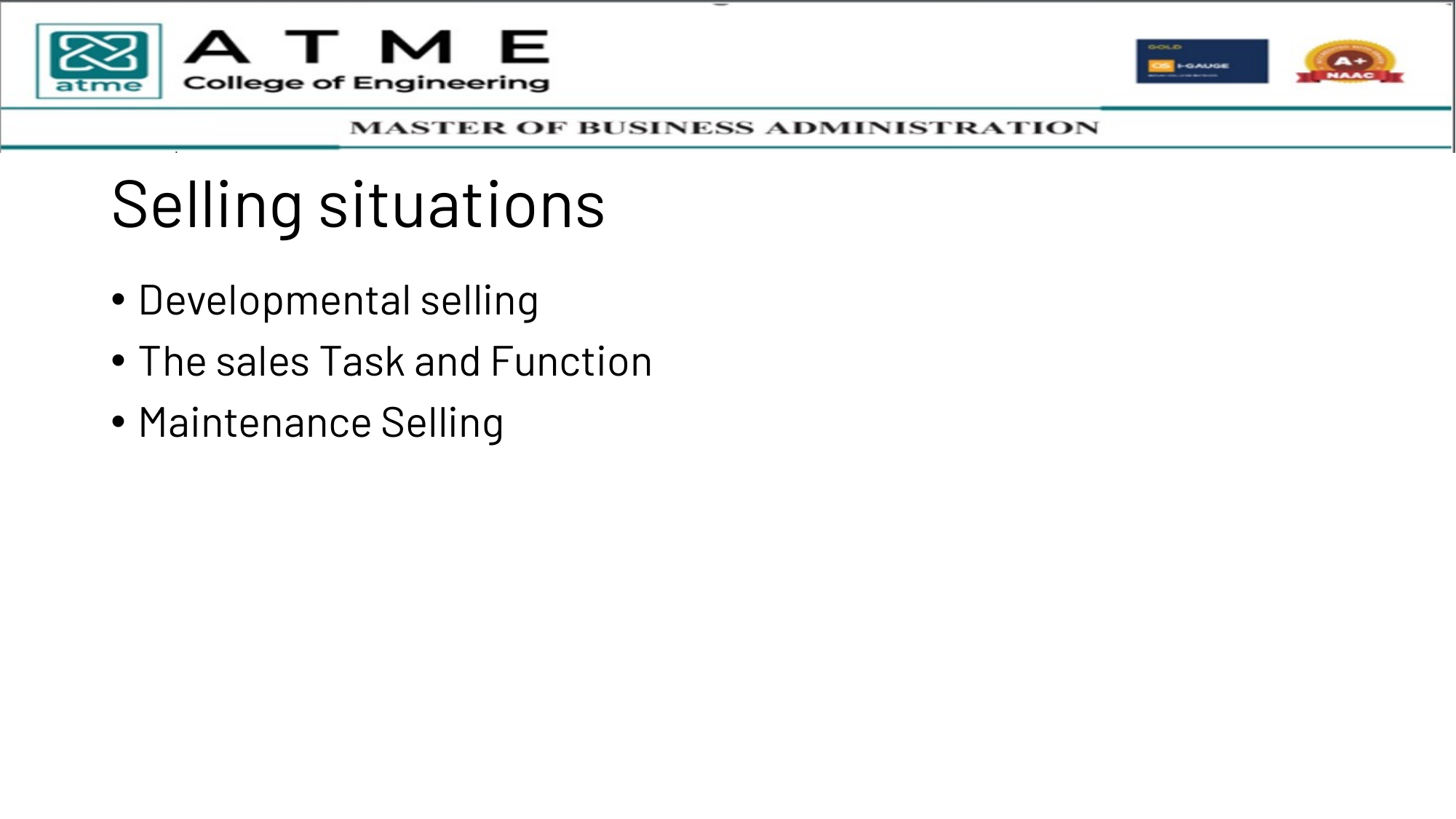

# Selling situations
Developmental selling
The sales Task and Function
Maintenance Selling